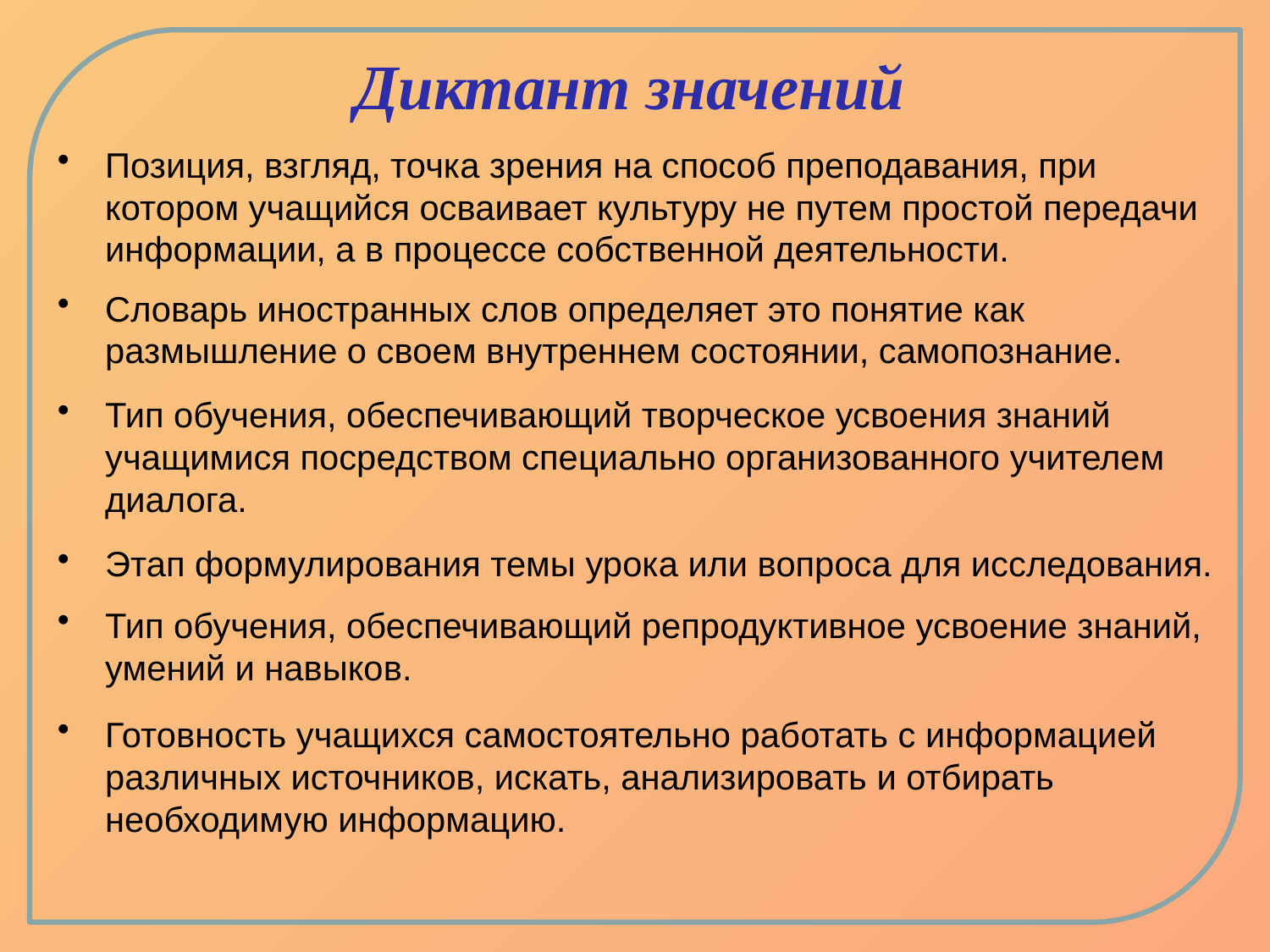

# Диктант значений
Позиция, взгляд, точка зрения на способ преподавания, при котором учащийся осваивает культуру не путем простой передачи информации, а в процессе собственной деятельности.

Словарь иностранных слов определяет это понятие как размышление о своем внутреннем состоянии, самопознание.

Тип обучения, обеспечивающий творческое усвоения знаний учащимися посредством специально организованного учителем диалога.

Этап формулирования темы урока или вопроса для исследования.

Тип обучения, обеспечивающий репродуктивное усвоение знаний, умений и навыков.

Готовность учащихся самостоятельно работать с информацией различных источников, искать, анализировать и отбирать необходимую информацию.